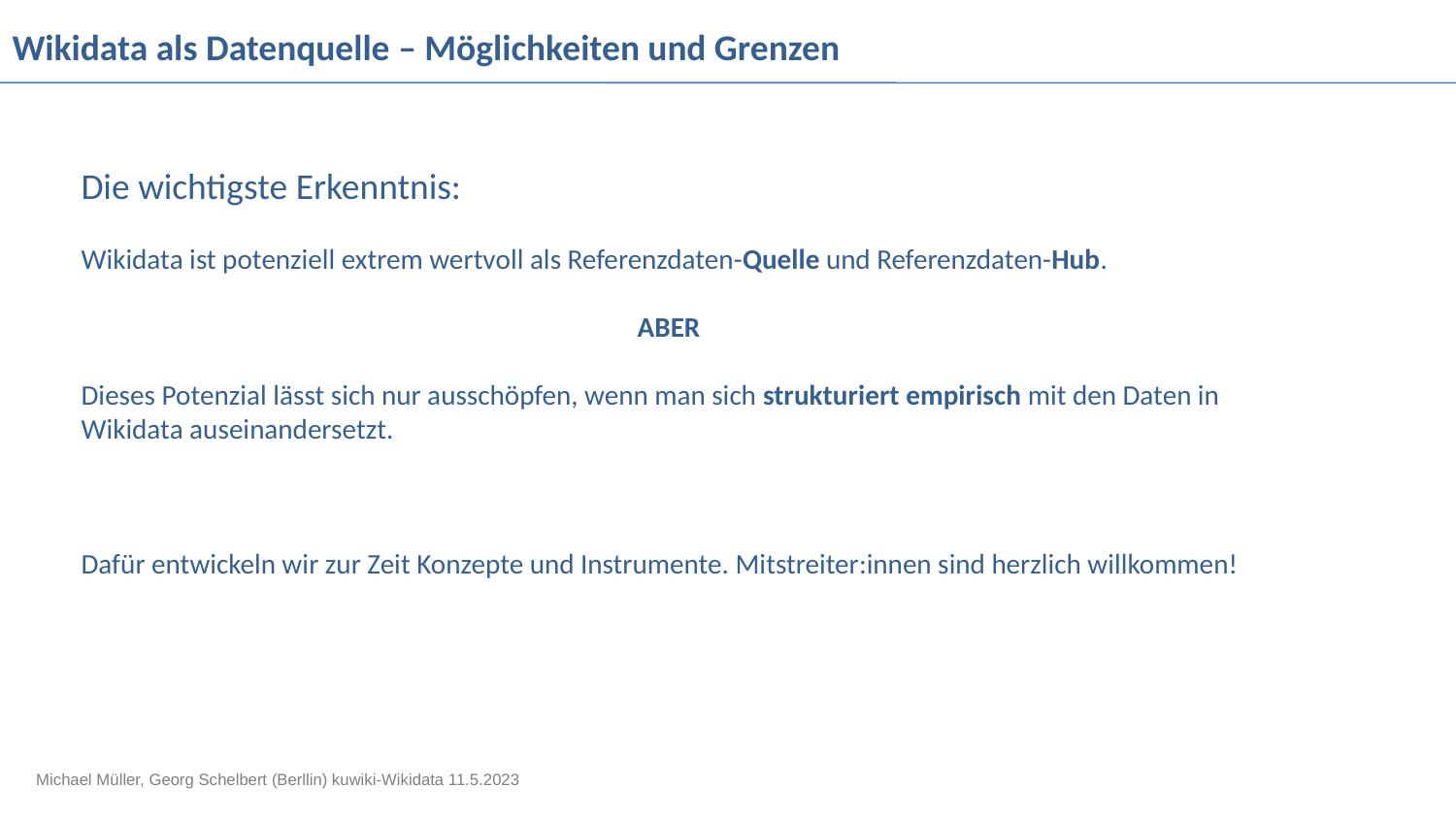

# Wikidata als Datenquelle – Möglichkeiten und Grenzen
Die wichtigste Erkenntnis:

Wikidata ist potenziell extrem wertvoll als Referenzdaten-Quelle und Referenzdaten-Hub.

ABER

Dieses Potenzial lässt sich nur ausschöpfen, wenn man sich strukturiert empirisch mit den Daten in Wikidata auseinandersetzt.

Dafür entwickeln wir zur Zeit Konzepte und Instrumente. Mitstreiter:innen sind herzlich willkommen!